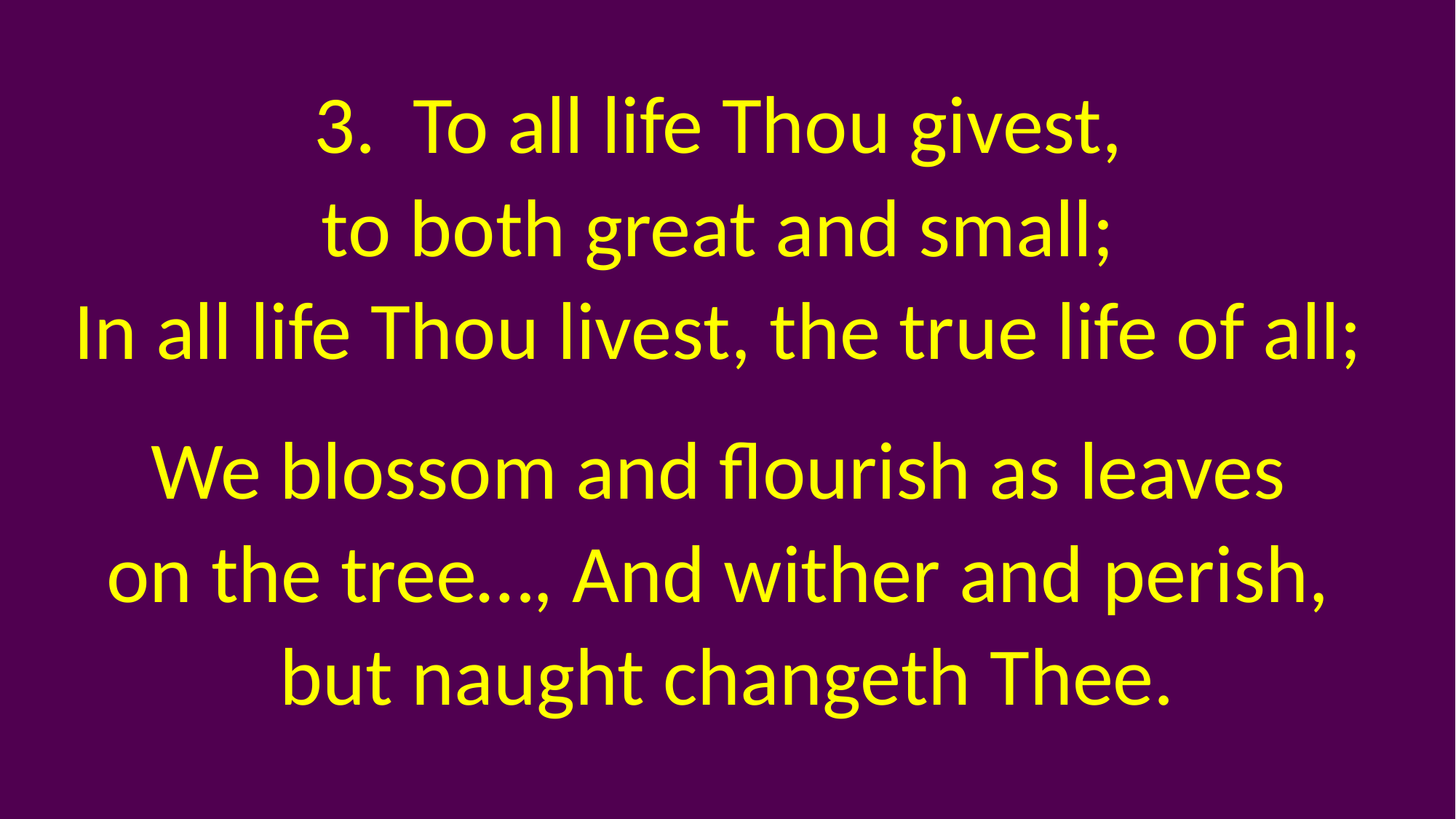

3.  To all life Thou givest,
to both great and small;
In all life Thou livest, the true life of all;
We blossom and flourish as leaves
on the tree…, And wither and perish,
but naught changeth Thee.